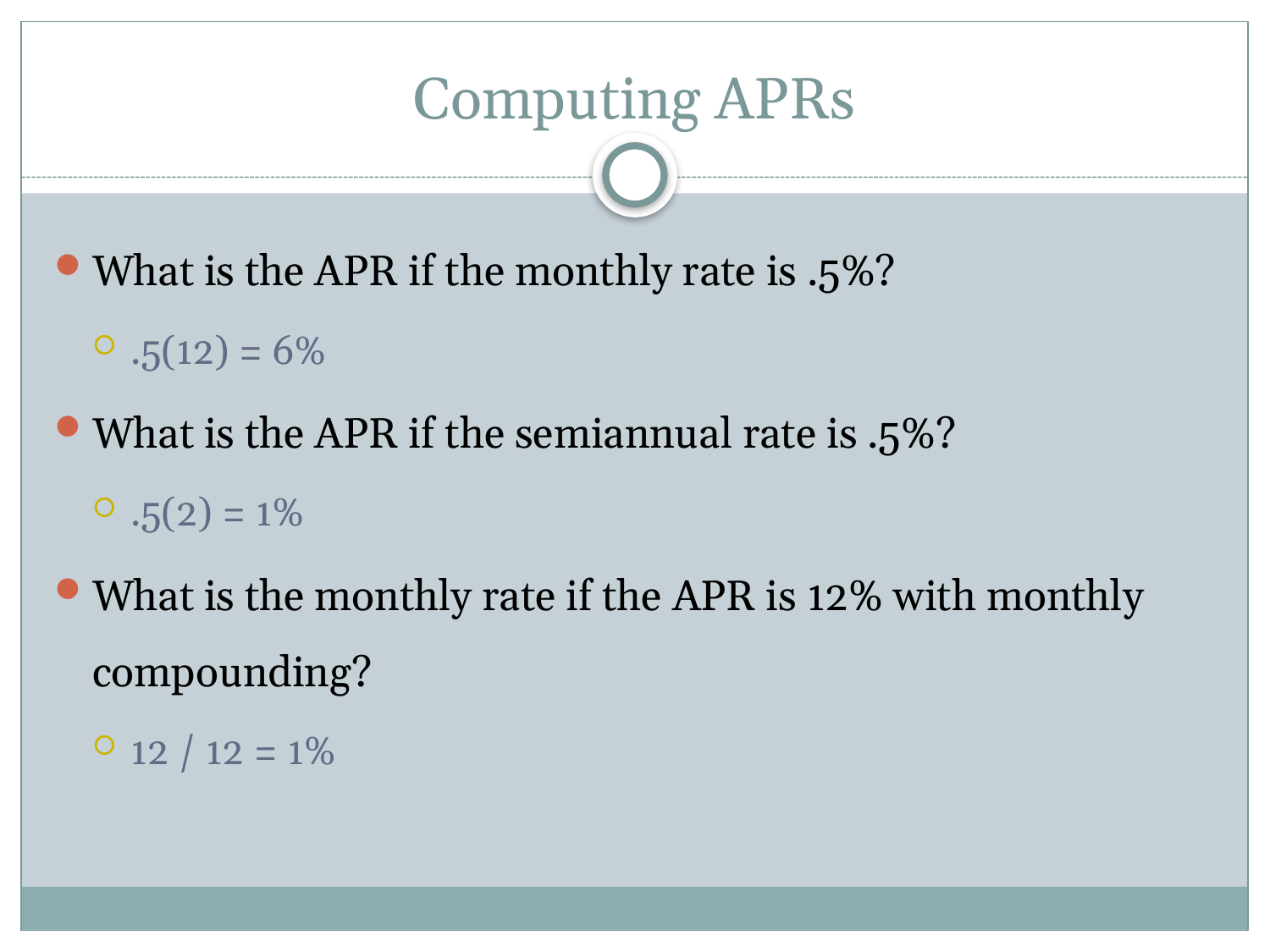

# Computing APRs
What is the APR if the monthly rate is .5%?
.5(12) = 6%
What is the APR if the semiannual rate is .5%?
.5(2) = 1%
What is the monthly rate if the APR is 12% with monthly compounding?
12 / 12 = 1%